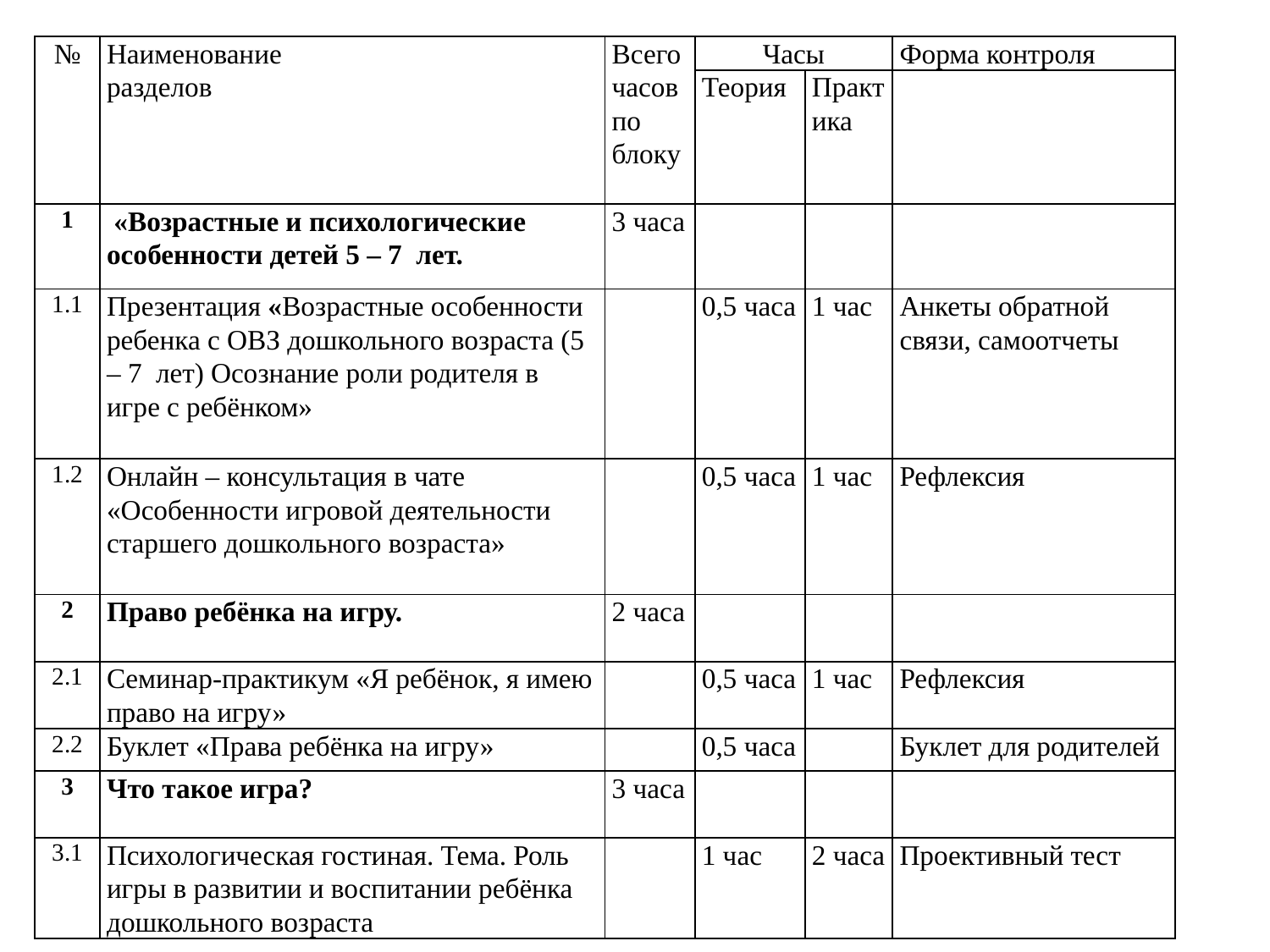

| № | Наименование разделов | Всего часов по блоку | Часы |  | Форма контроля |
| --- | --- | --- | --- | --- | --- |
|  |  |  | Теория | Практика |  |
| 1 | «Возрастные и психологические особенности детей 5 – 7 лет. | 3 часа |  |  |  |
| 1.1 | Презентация «Возрастные особенности ребенка с ОВЗ дошкольного возраста (5 – 7 лет) Осознание роли родителя в игре с ребёнком» |  | 0,5 часа | 1 час | Анкеты обратной связи, самоотчеты |
| 1.2 | Онлайн – консультация в чате «Особенности игровой деятельности старшего дошкольного возраста» |  | 0,5 часа | 1 час | Рефлексия |
| 2 | Право ребёнка на игру. | 2 часа |  |  |  |
| 2.1 | Семинар-практикум «Я ребёнок, я имею право на игру» |  | 0,5 часа | 1 час | Рефлексия |
| 2.2 | Буклет «Права ребёнка на игру» |  | 0,5 часа |  | Буклет для родителей |
| 3 | Что такое игра? | 3 часа |  |  |  |
| 3.1 | Психологическая гостиная. Тема. Роль игры в развитии и воспитании ребёнка дошкольного возраста |  | 1 час | 2 часа | Проективный тест |